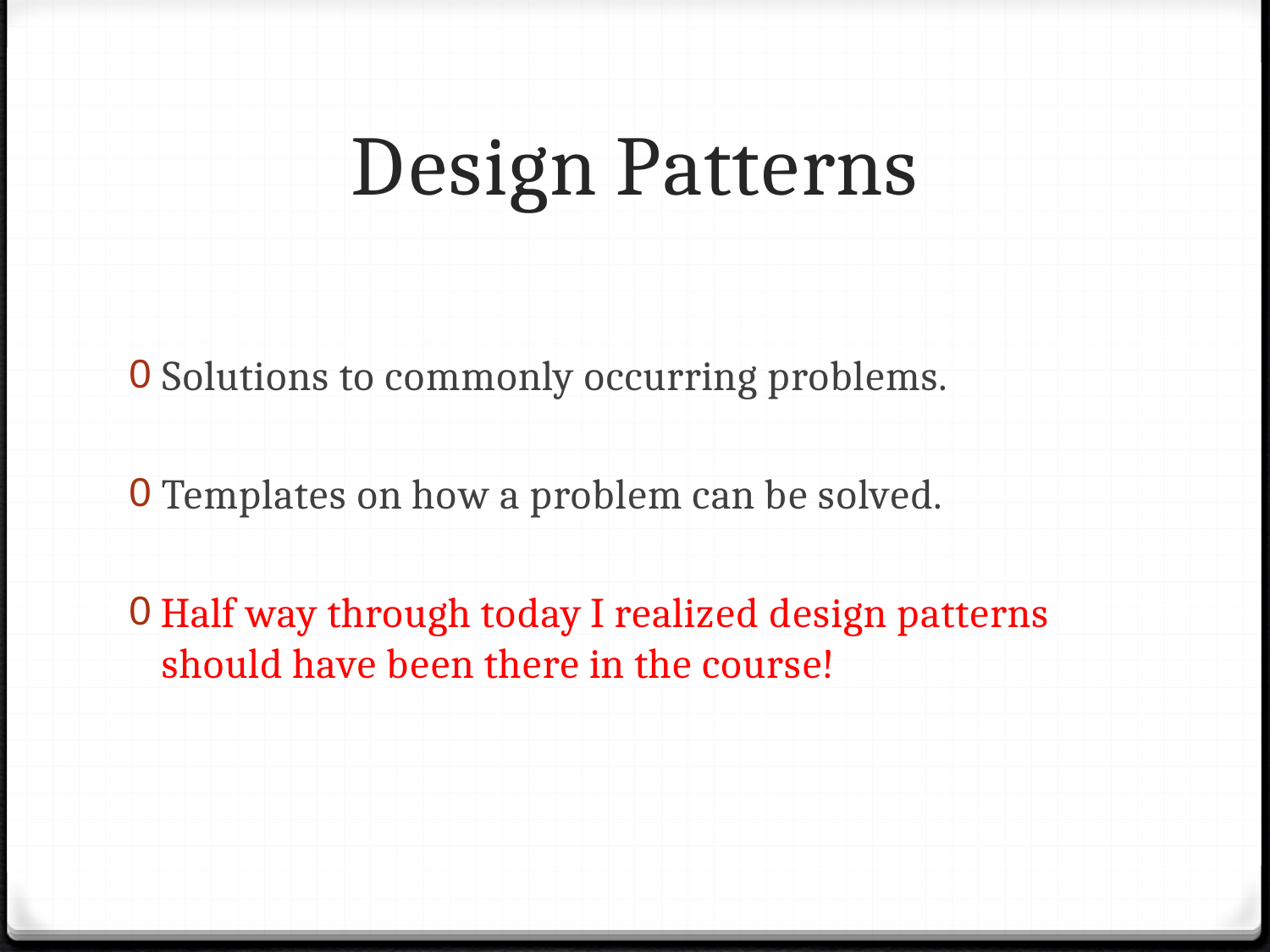

# Design Patterns

Solutions to commonly occurring problems.

Templates on how a problem can be solved.

Half way through today I realized design patterns should have been there in the course!